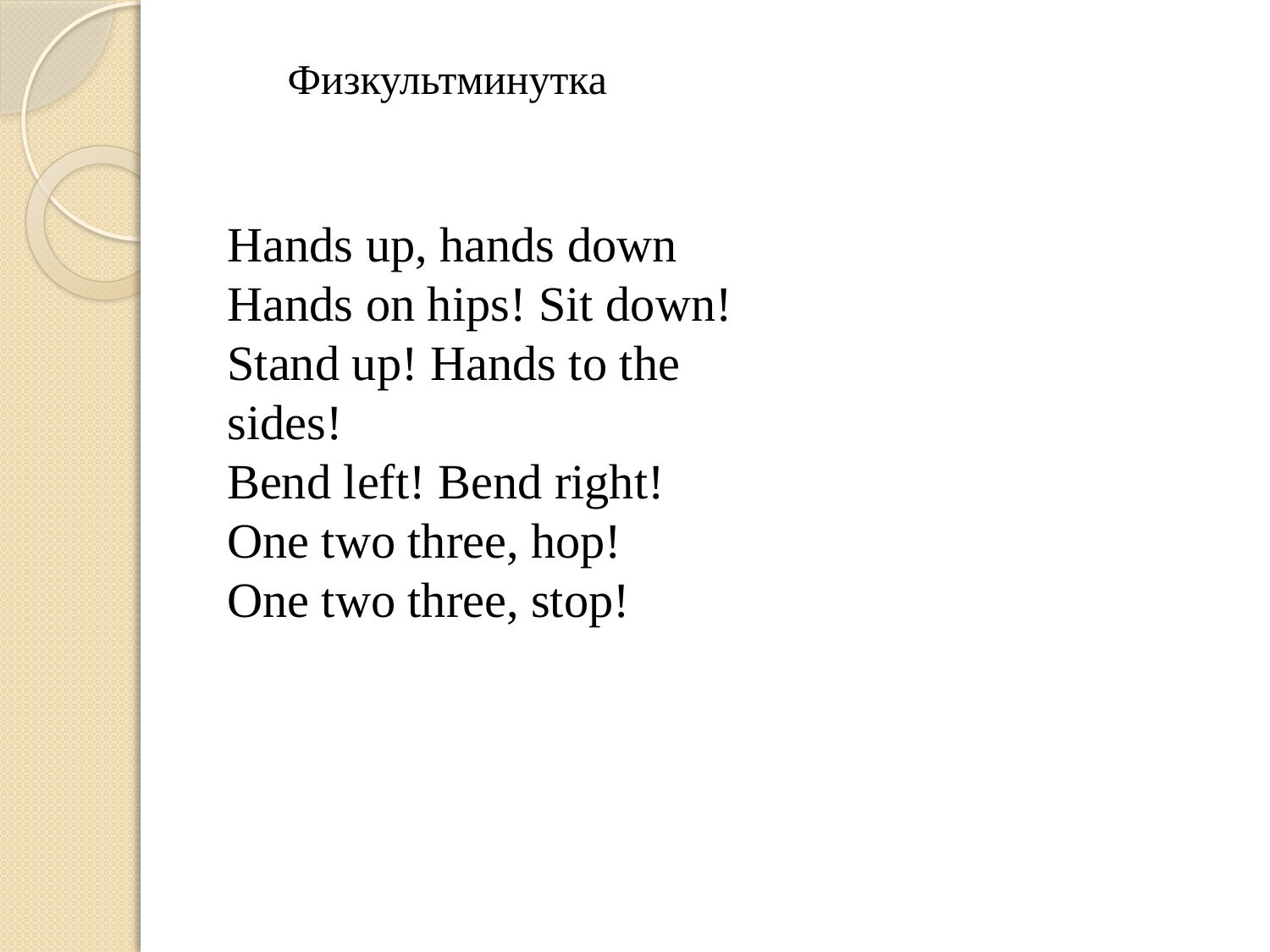

Физкультминутка
Hands up, hands down
Hands on hips! Sit down!
Stand up! Hands to the sides!
Bend left! Bend right!
One two three, hop!
One two three, stop!